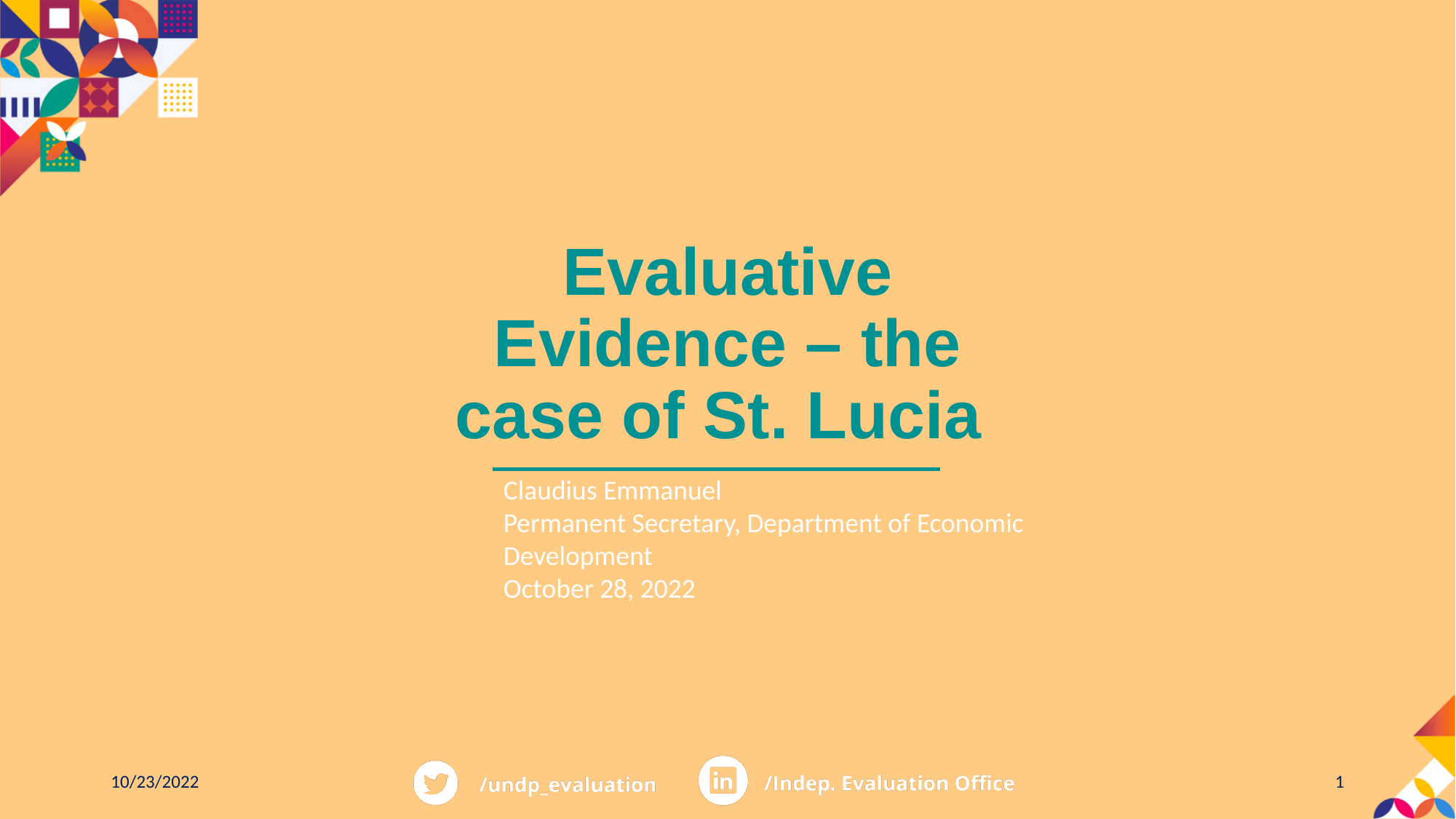

Evaluative Evidence – the case of St. Lucia
Claudius Emmanuel
Permanent Secretary, Department of Economic Development
October 28, 2022
10/23/2022

1